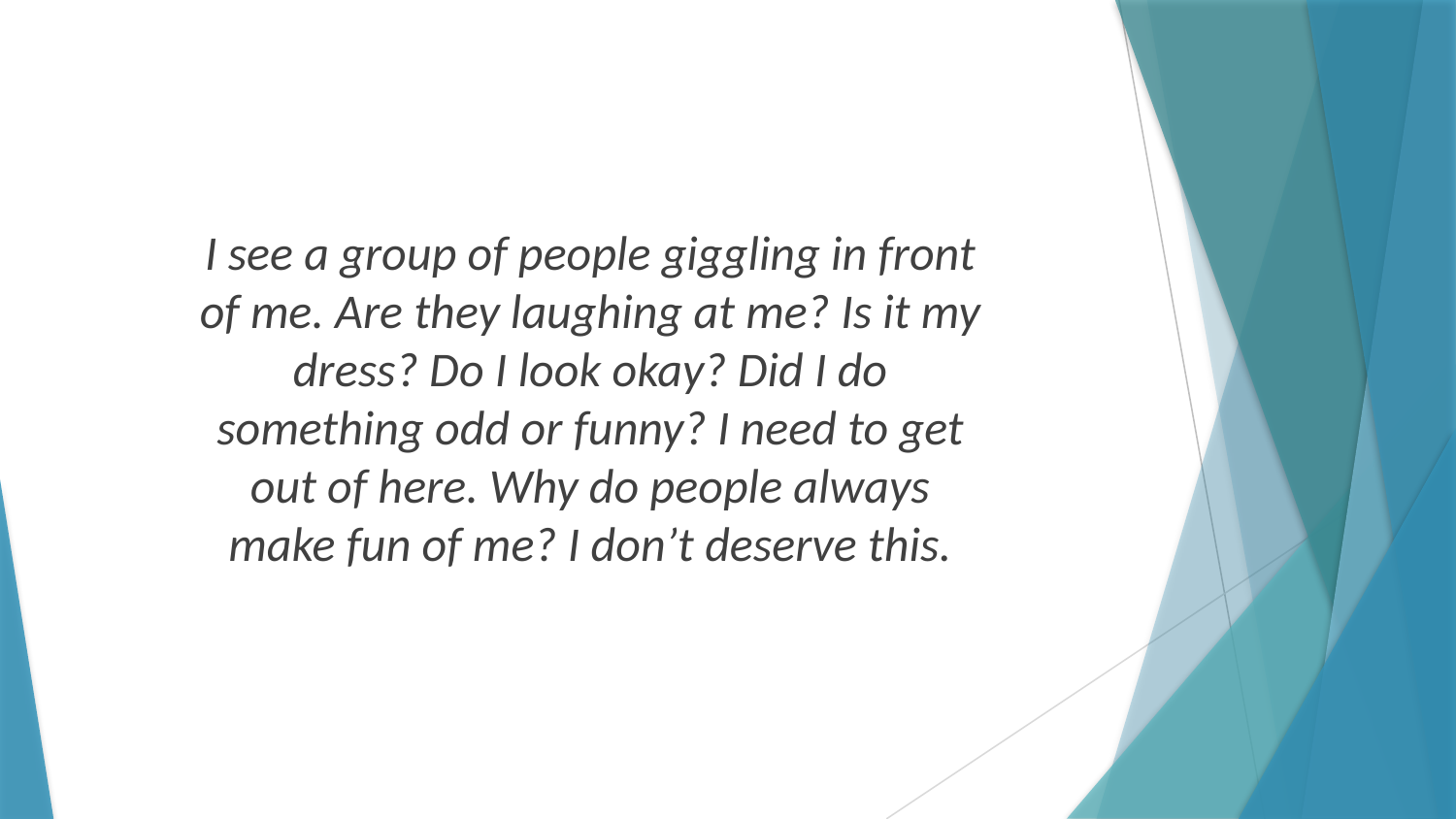

I see a group of people giggling in front of me. Are they laughing at me? Is it my dress? Do I look okay? Did I do something odd or funny? I need to get out of here. Why do people always make fun of me? I don’t deserve this.